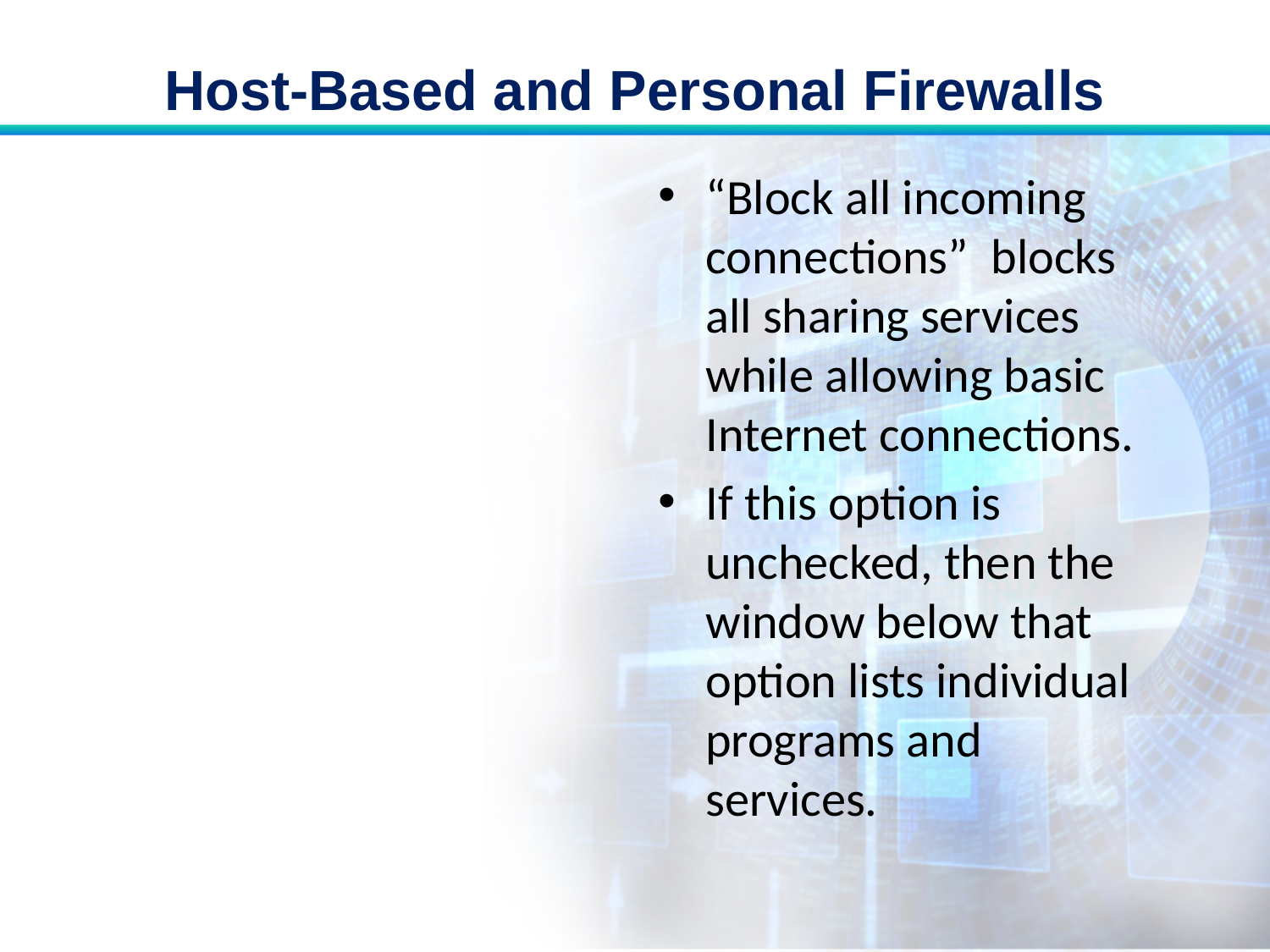

# Host-Based and Personal Firewalls
“Block all incoming connections”  blocks all sharing services while allowing basic Internet connections.
If this option is unchecked, then the window below that option lists individual programs and  services.